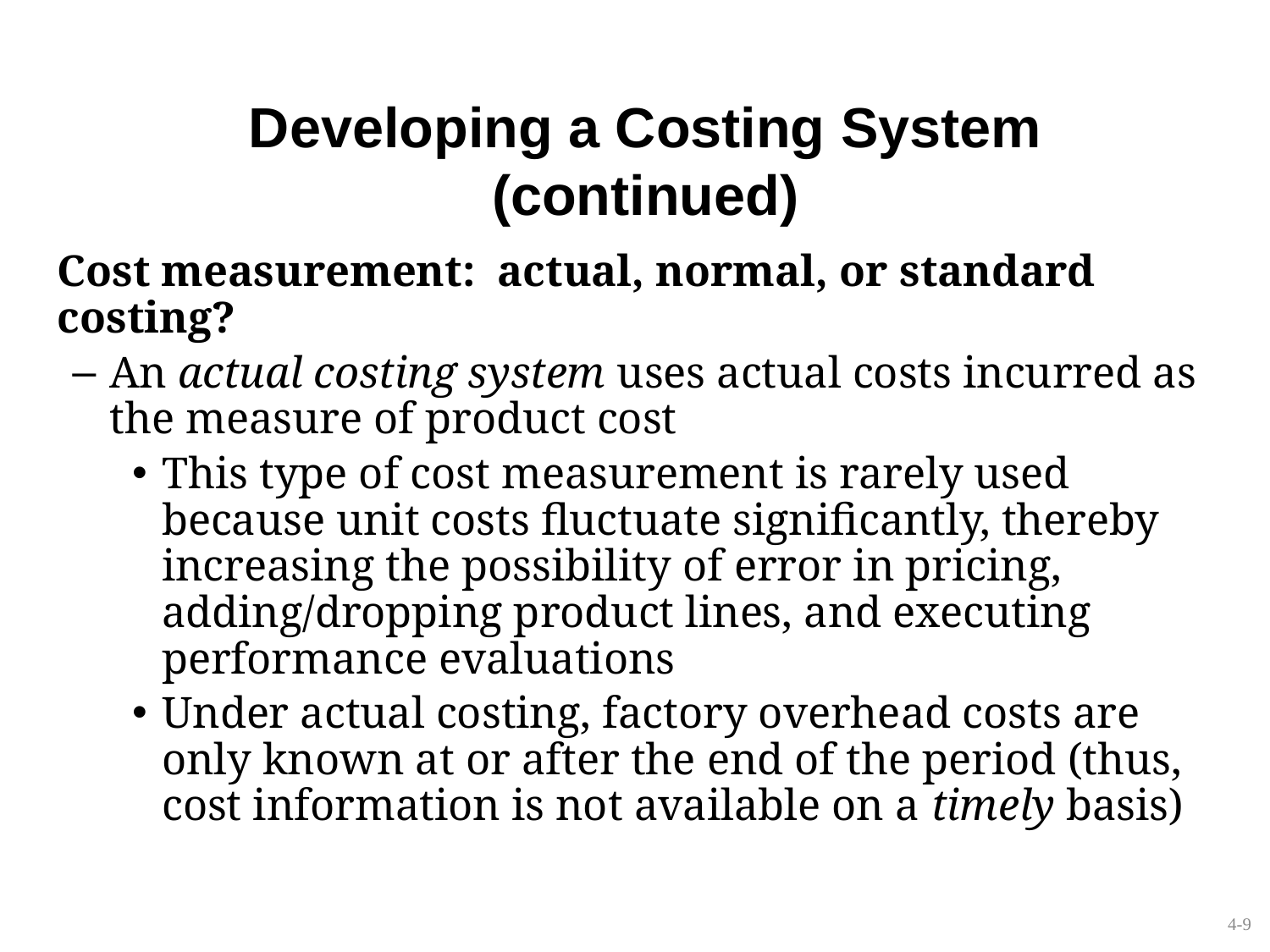

Developing a Costing System (continued)
	Cost measurement:  actual, normal, or standard costing?
An actual costing system uses actual costs incurred as the measure of product cost
This type of cost measurement is rarely used because unit costs fluctuate significantly, thereby increasing the possibility of error in pricing, adding/dropping product lines, and executing performance evaluations
Under actual costing, factory overhead costs are only known at or after the end of the period (thus, cost information is not available on a timely basis)
4-9